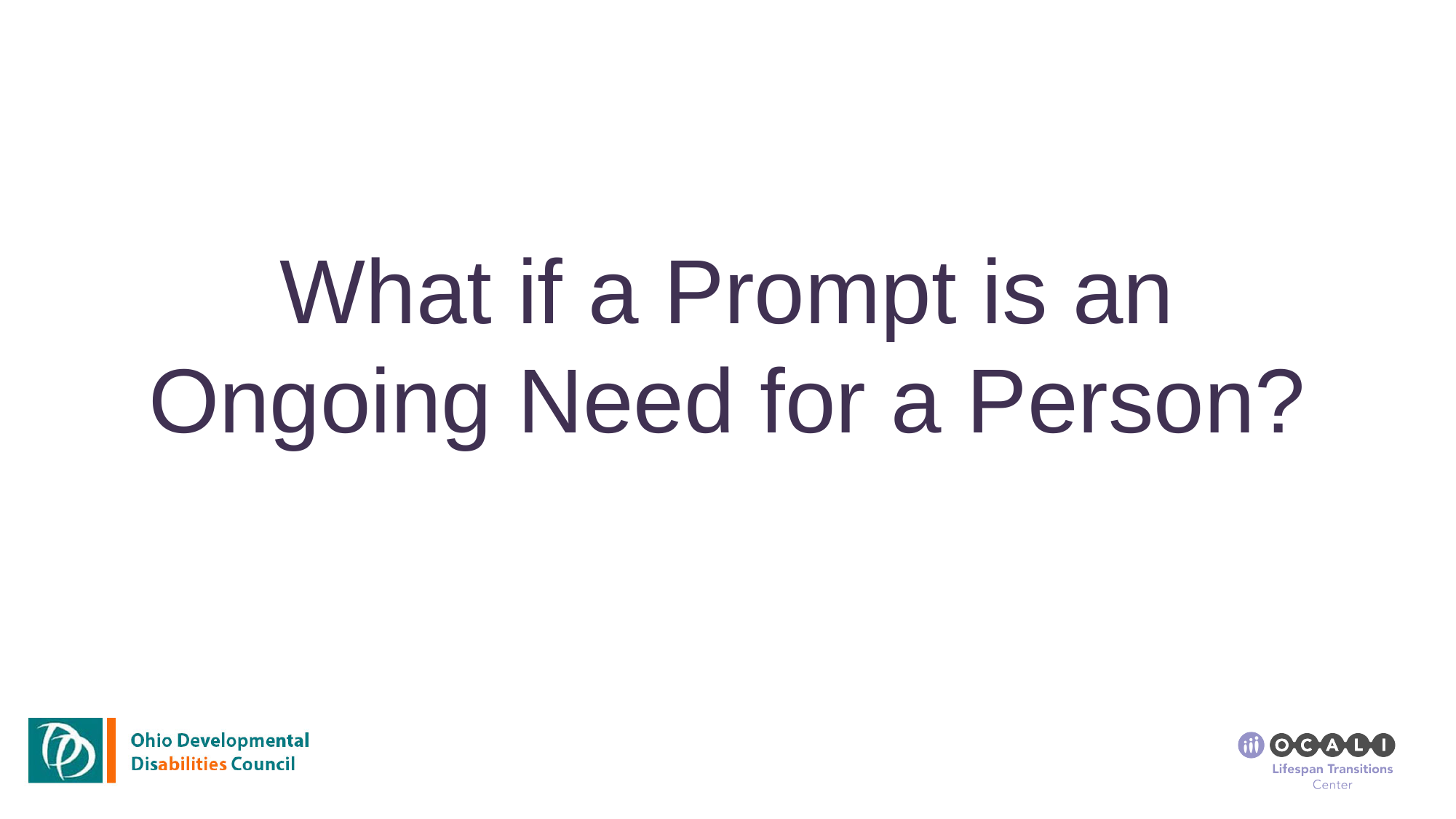

# What if a Prompt is an Ongoing Need for a Person?